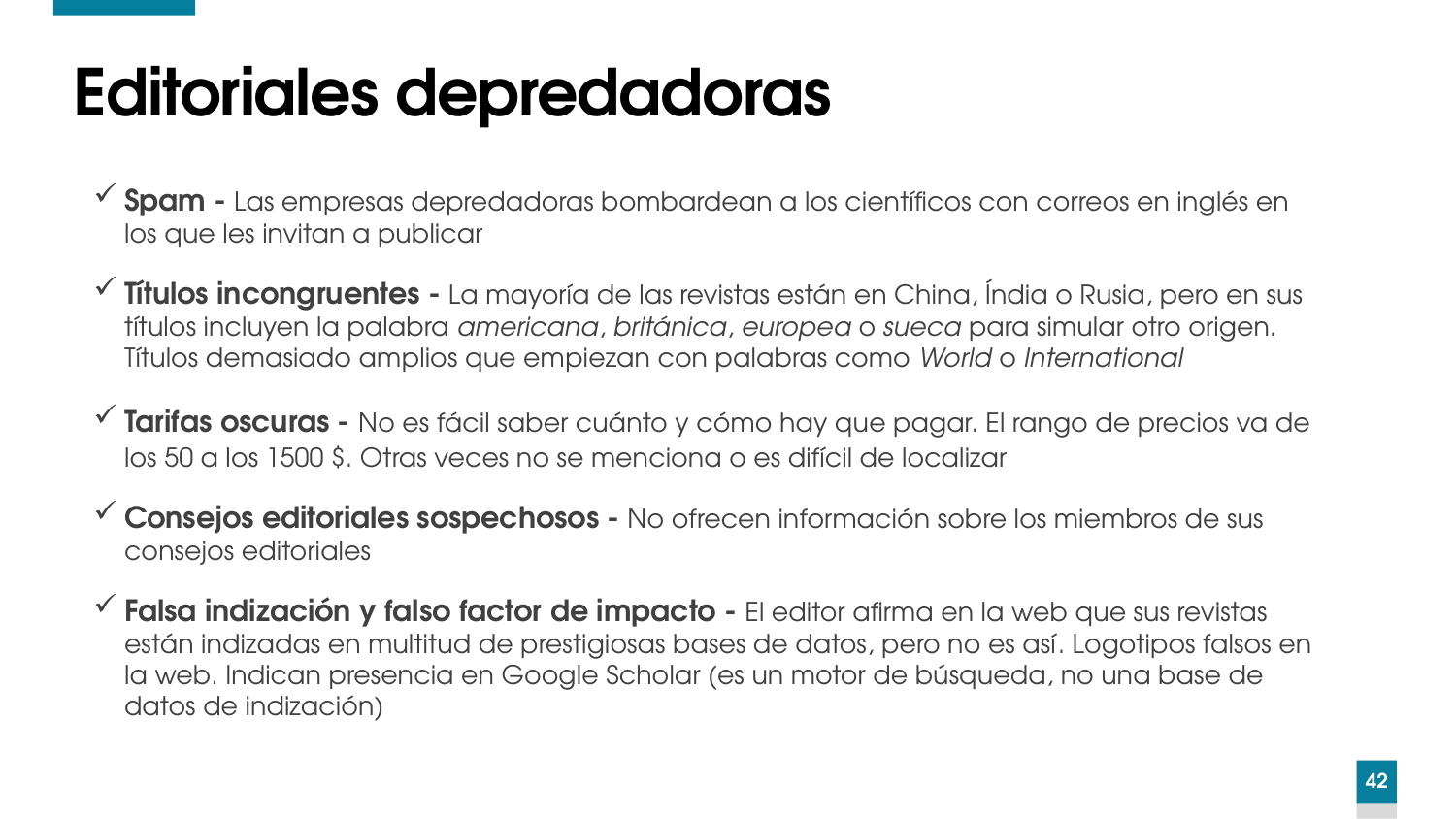

# Editoriales depredadoras
Spam - Las empresas depredadoras bombardean a los científicos con correos en inglés en los que les invitan a publicar
Títulos incongruentes - La mayoría de las revistas están en China, Índia o Rusia, pero en sus títulos incluyen la palabra americana, británica, europea o sueca para simular otro origen. Títulos demasiado amplios que empiezan con palabras como World o International
Tarifas oscuras - No es fácil saber cuánto y cómo hay que pagar. El rango de precios va de los 50 a los 1500 $. Otras veces no se menciona o es difícil de localizar
Consejos editoriales sospechosos - No ofrecen información sobre los miembros de sus consejos editoriales
Falsa indización y falso factor de impacto - El editor afirma en la web que sus revistas están indizadas en multitud de prestigiosas bases de datos, pero no es así. Logotipos falsos en la web. Indican presencia en Google Scholar (es un motor de búsqueda, no una base de datos de indización)